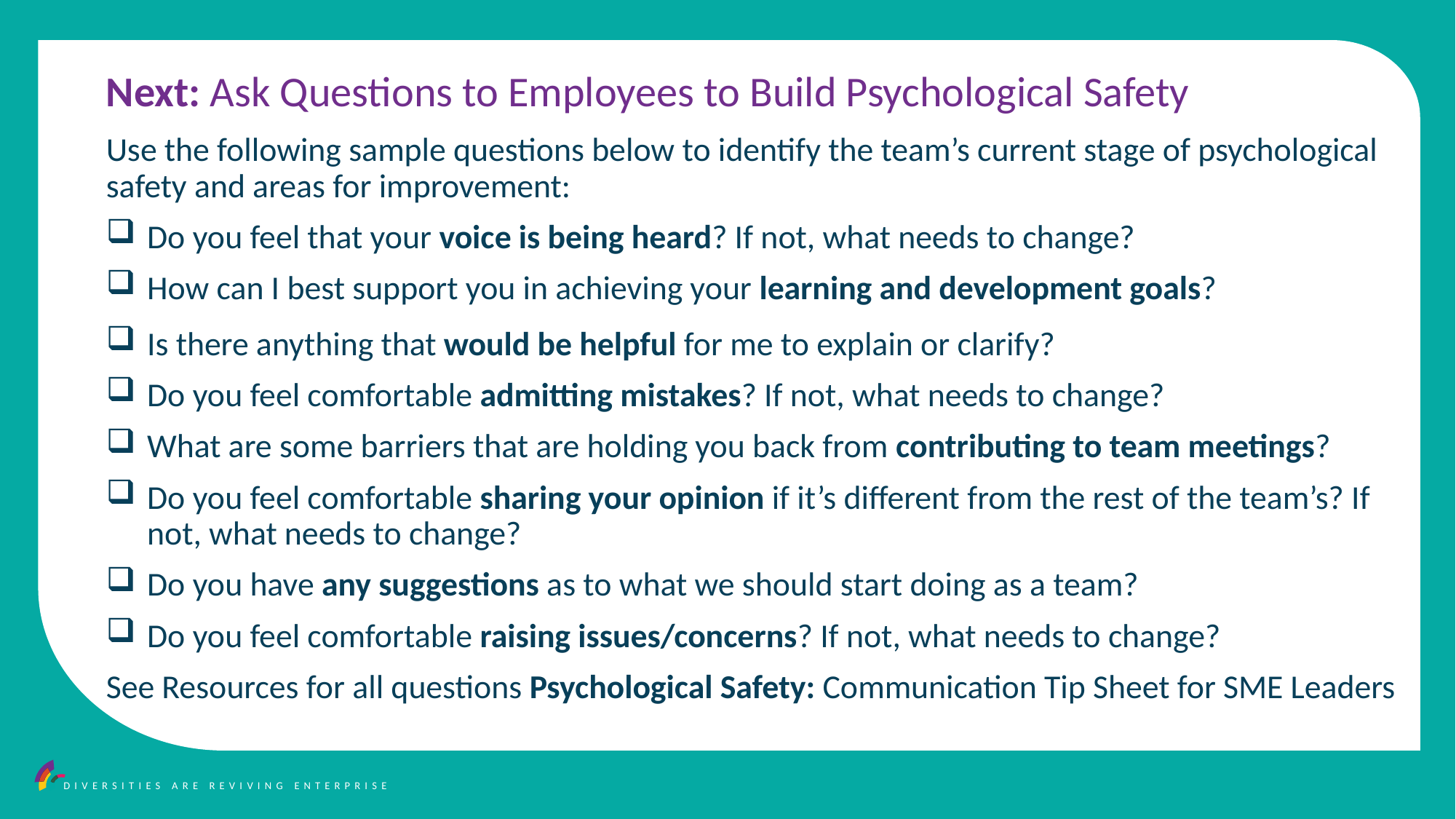

Next: Ask Questions to Employees to Build Psychological Safety
Use the following sample questions below to identify the team’s current stage of psychological safety and areas for improvement:
Do you feel that your voice is being heard? If not, what needs to change?
How can I best support you in achieving your learning and development goals?
Is there anything that would be helpful for me to explain or clarify?
Do you feel comfortable admitting mistakes? If not, what needs to change?
What are some barriers that are holding you back from contributing to team meetings?
Do you feel comfortable sharing your opinion if it’s different from the rest of the team’s? If not, what needs to change?
Do you have any suggestions as to what we should start doing as a team?
Do you feel comfortable raising issues/concerns? If not, what needs to change?
See Resources for all questions Psychological Safety: Communication Tip Sheet for SME Leaders